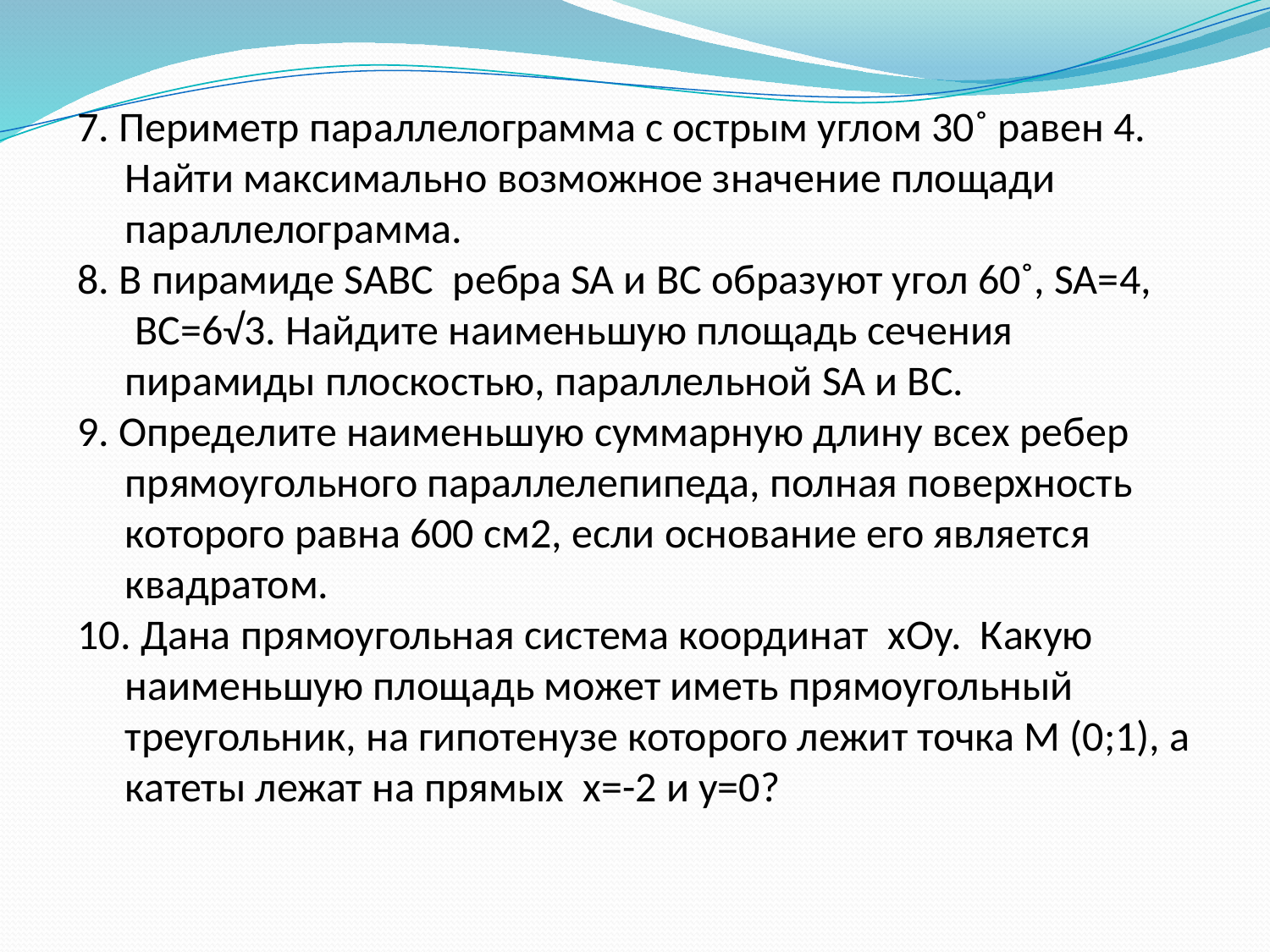

7. Периметр параллелограмма с острым углом 30˚ равен 4. Найти максимально возможное значение площади параллелограмма.
8. В пирамиде SABC  ребра SA и BC образуют угол 60˚, SA=4,  BC=6√3. Найдите наименьшую площадь сечения пирамиды плоскостью, параллельной SA и BC.
9. Определите наименьшую суммарную длину всех ребер прямоугольного параллелепипеда, полная поверхность которого равна 600 см2, если основание его является квадратом.
10. Дана прямоугольная система координат  xOy.  Какую наименьшую площадь может иметь прямоугольный треугольник, на гипотенузе которого лежит точка M (0;1), а катеты лежат на прямых  x=-2 и y=0?